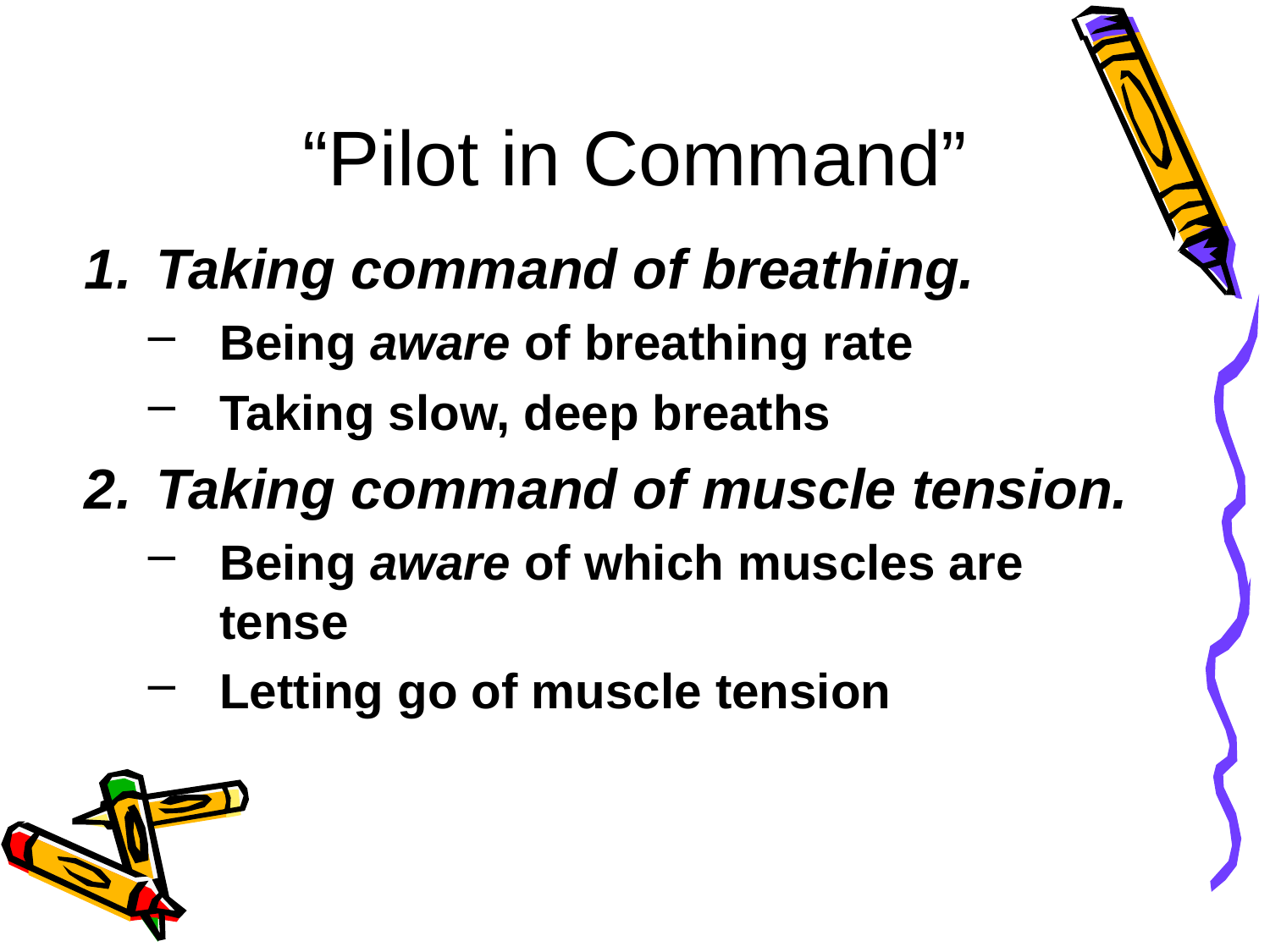

# “Pilot in Command”
Taking command of breathing.
Being aware of breathing rate
Taking slow, deep breaths
Taking command of muscle tension.
Being aware of which muscles are tense
Letting go of muscle tension